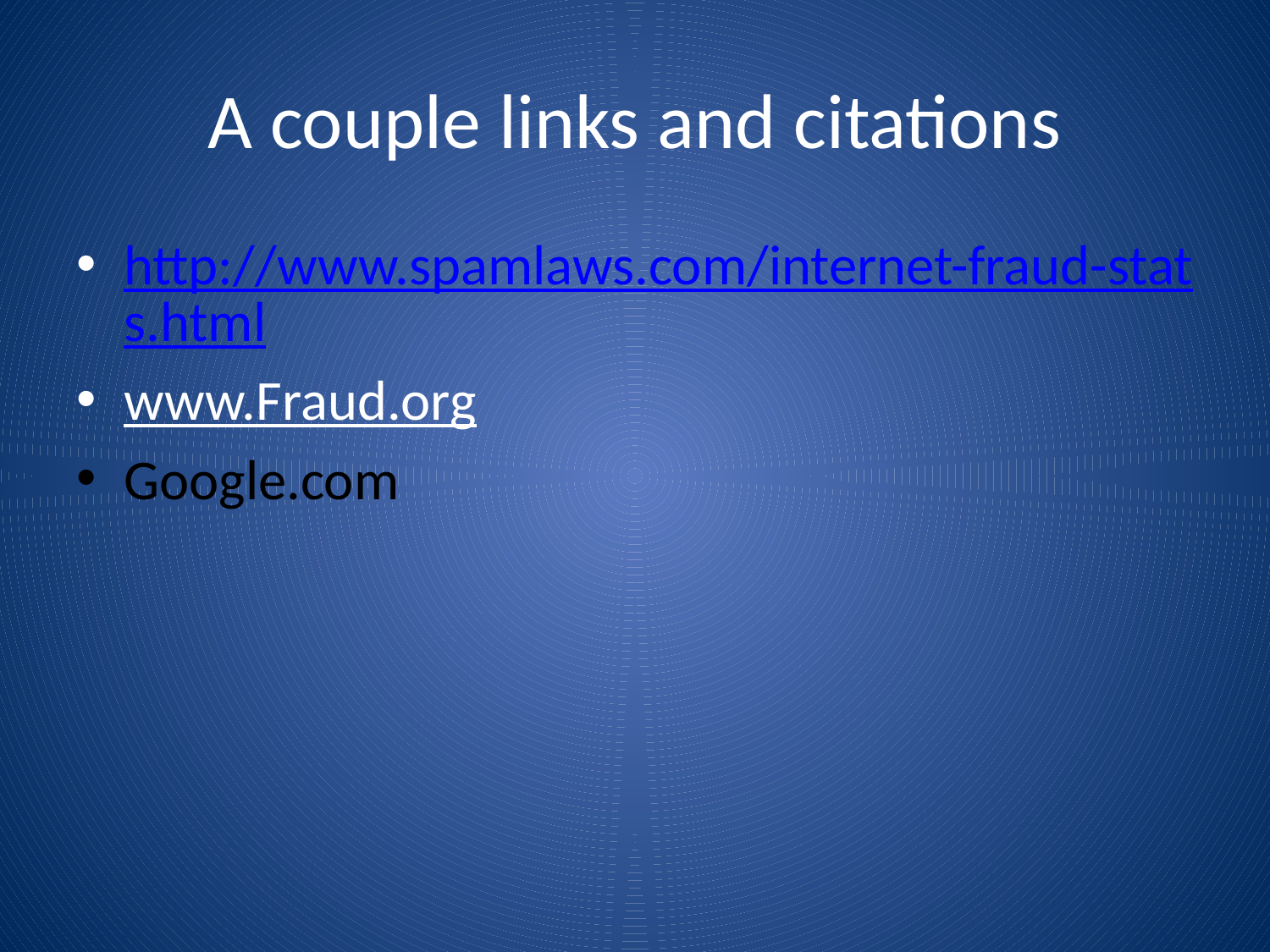

# A couple links and citations
http://www.spamlaws.com/internet-fraud-stats.html
www.Fraud.org
Google.com